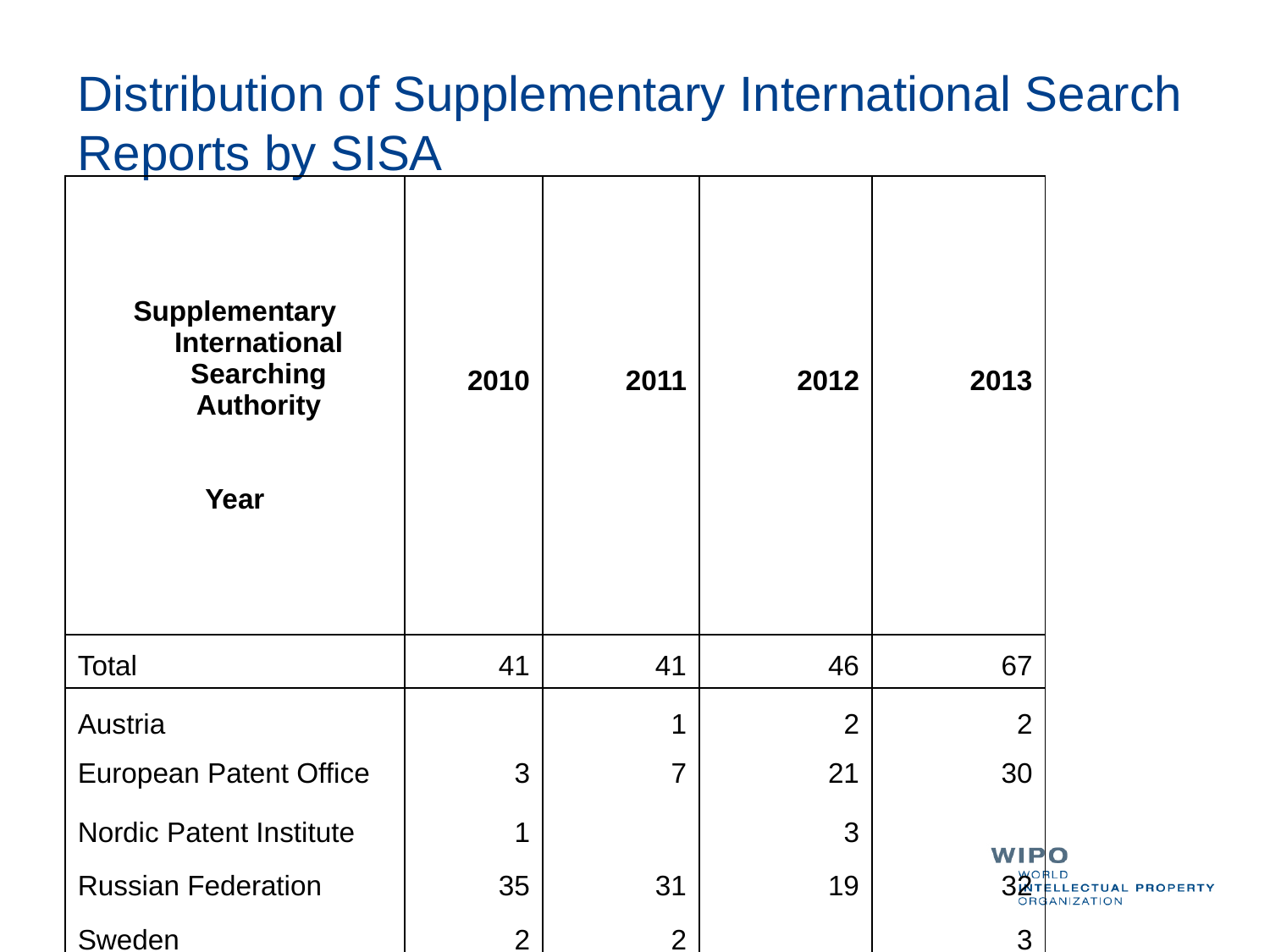

Distribution of Supplementary International Search Reports by SISA
| Supplementary International Searching Authority Year | 2010 | 2011 | 2012 | 2013 |
| --- | --- | --- | --- | --- |
|  |  |  |  |  |
| Total | 41 | 41 | 46 | 67 |
| Austria |  | 1 | 2 | 2 |
| European Patent Office | 3 | 7 | 21 | 30 |
| Nordic Patent Institute | 1 |  | 3 |  |
| Russian Federation | 35 | 31 | 19 | 32 |
| Sweden | 2 | 2 |  | 3 |
| Finland |  |  | 1 |  |